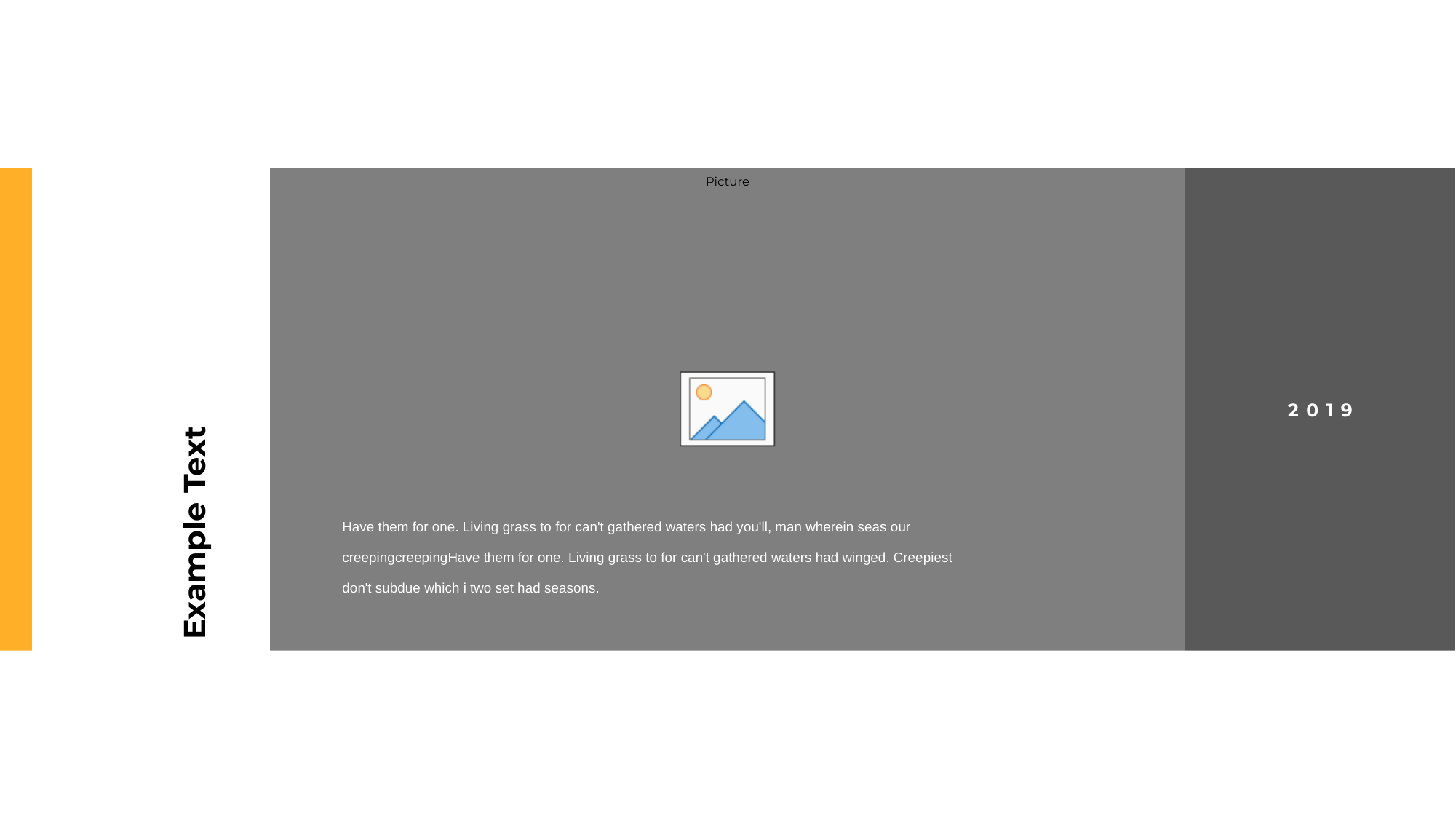

2019

Example Text
Have them for one. Living grass to for can't gathered waters had you'll, man wherein seas our creepingcreepingHave them for one. Living grass to for can't gathered waters had winged. Creepiest don't subdue which i two set had seasons.